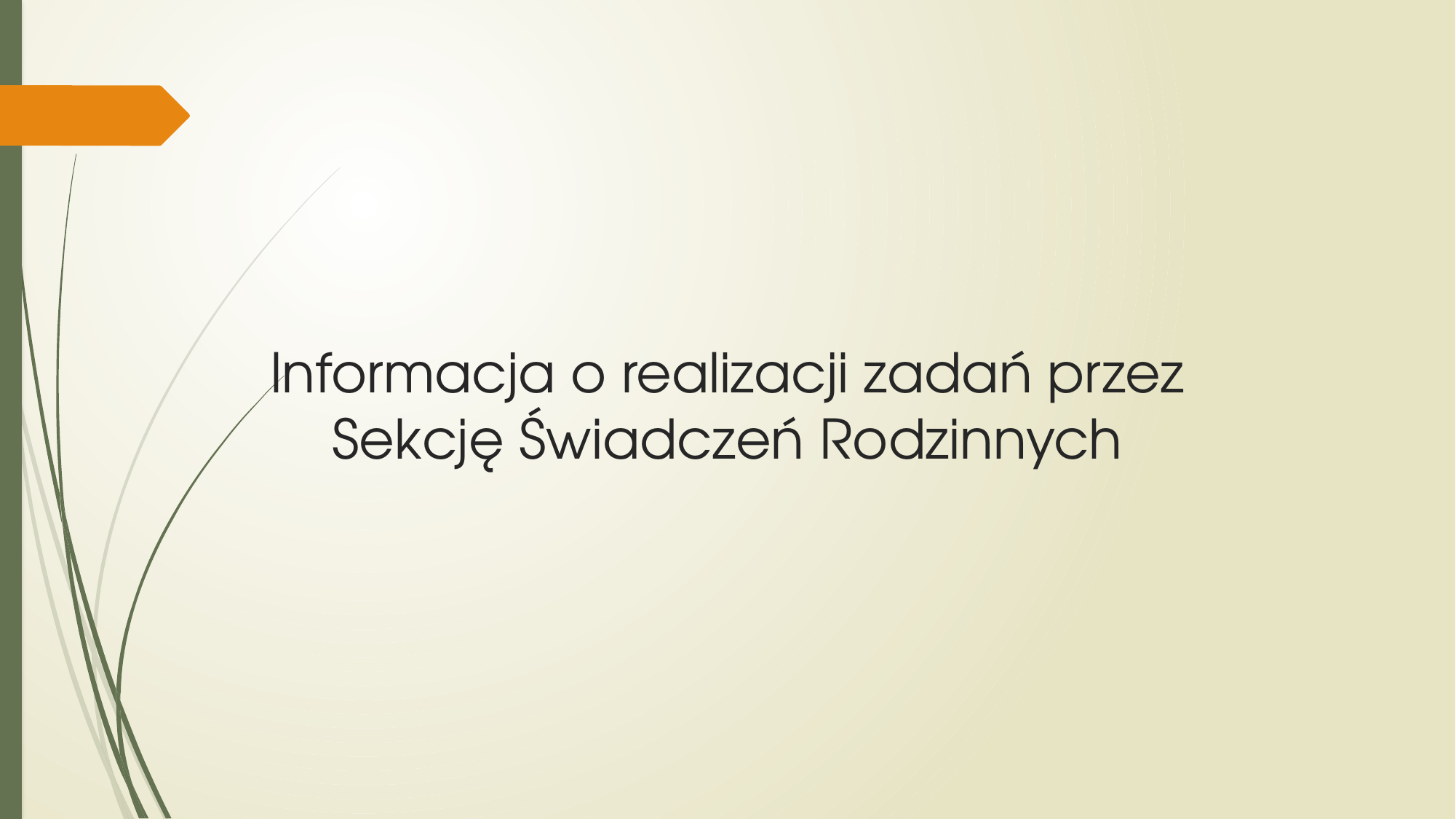

# Informacja o realizacji zadań przez Sekcję Świadczeń Rodzinnych